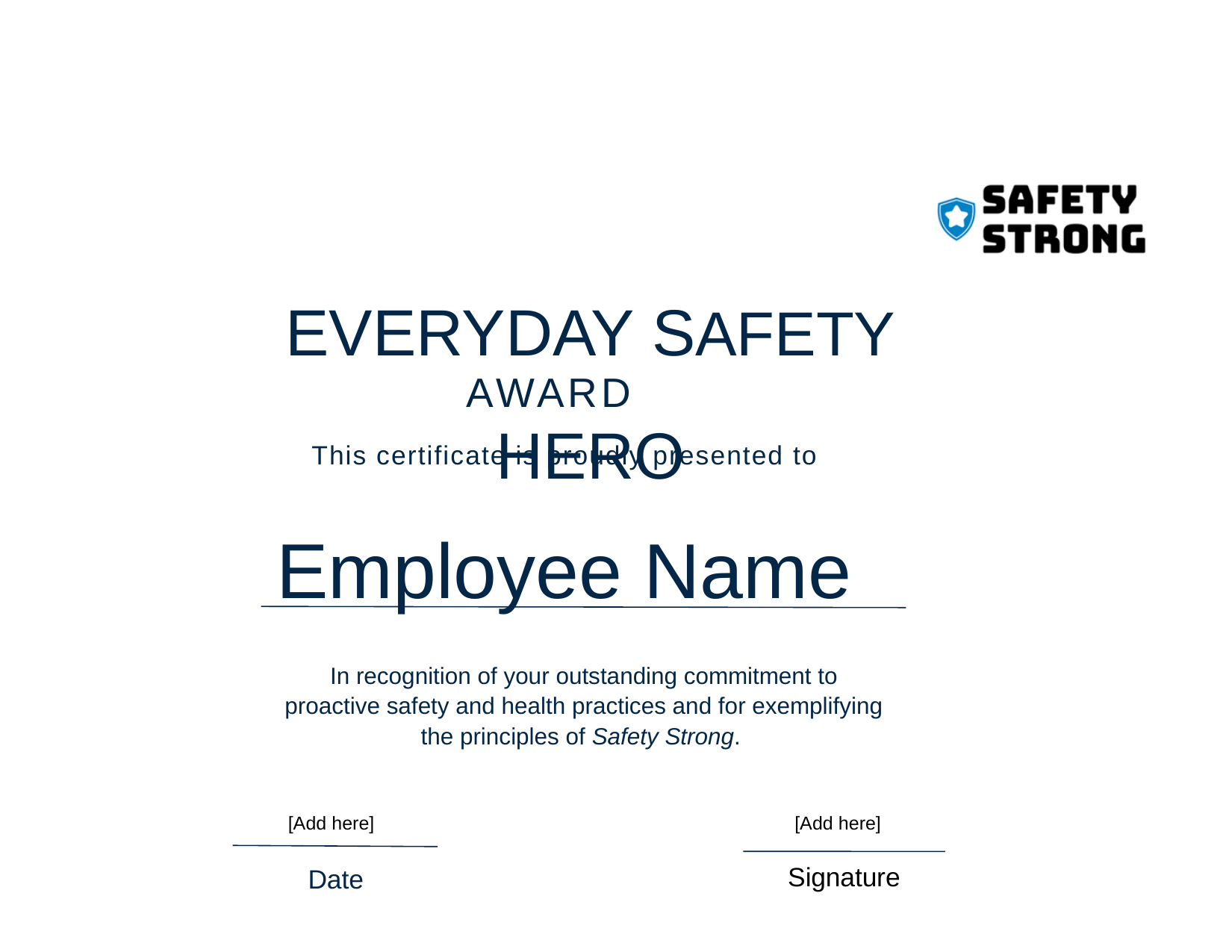

EVERYDAY SAFETY HERO
AWARD
This certificate is proudly presented to
Employee Name

In recognition of your outstanding commitment to proactive safety and health practices and for exemplifying the principles of Safety Strong.
[Add here]
[Add here]

Signature
Date